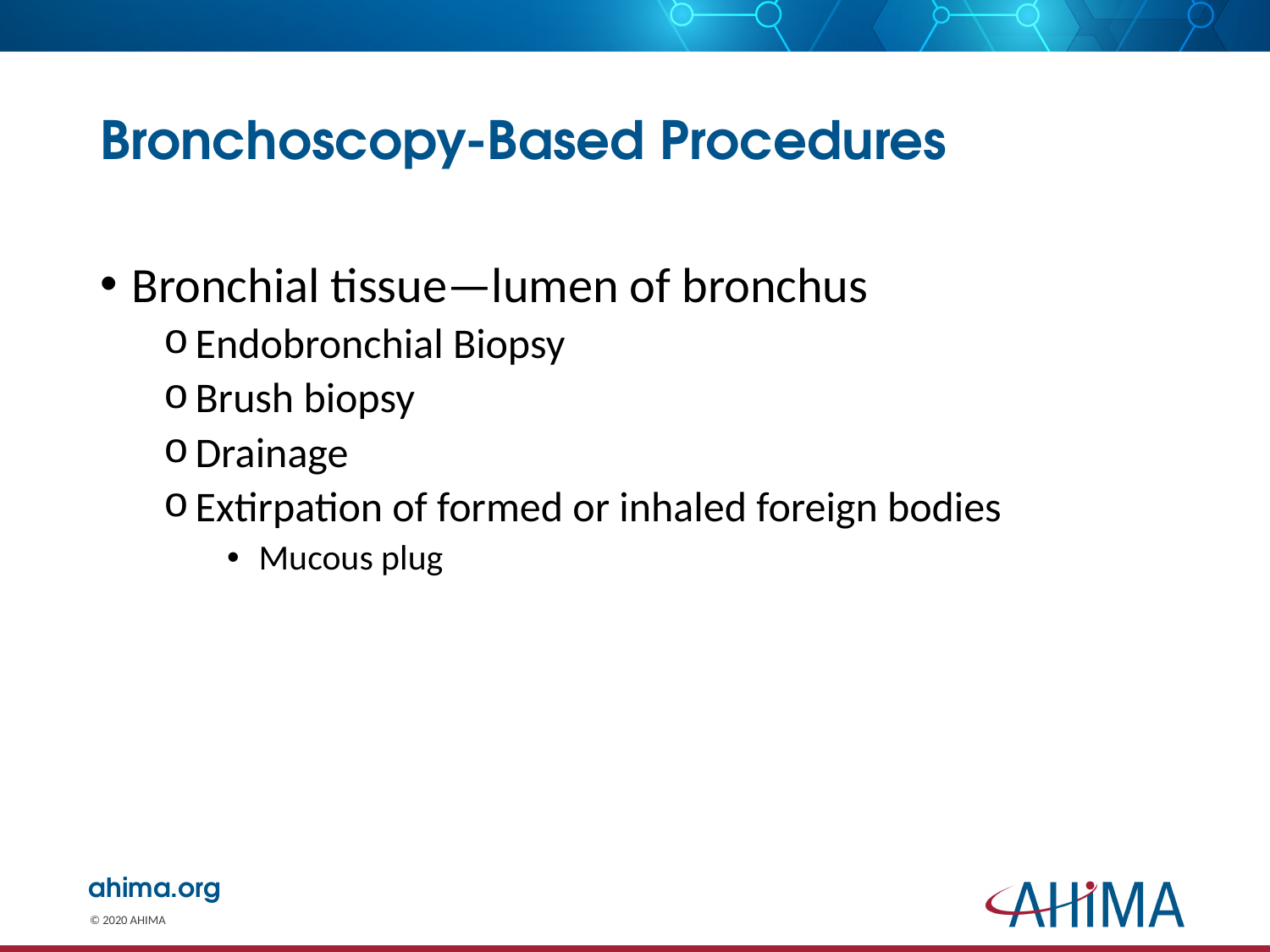

# Bronchoscopy-Based Procedures
Bronchial tissue—lumen of bronchus
Endobronchial Biopsy
Brush biopsy
Drainage
Extirpation of formed or inhaled foreign bodies
Mucous plug